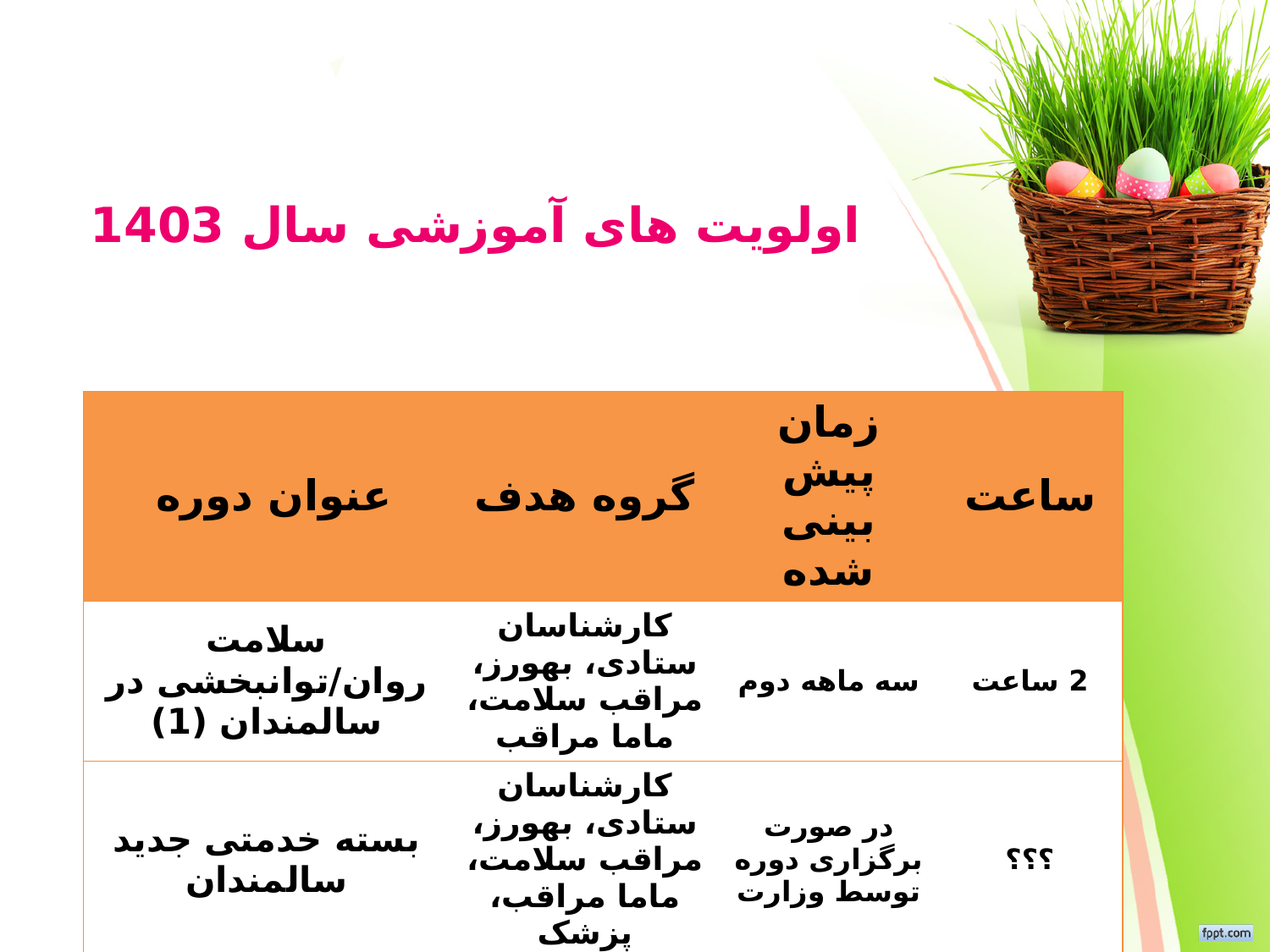

# اولویت های آموزشی سال 1403
| عنوان دوره | گروه هدف | زمان پیش بینی شده | ساعت |
| --- | --- | --- | --- |
| سلامت روان/توانبخشی در سالمندان (1) | کارشناسان ستادی، بهورز، مراقب سلامت، ماما مراقب | سه ماهه دوم | 2 ساعت |
| بسته خدمتی جدید سالمندان | کارشناسان ستادی، بهورز، مراقب سلامت، ماما مراقب، پزشک | در صورت برگزاری دوره توسط وزارت | ؟؟؟ |